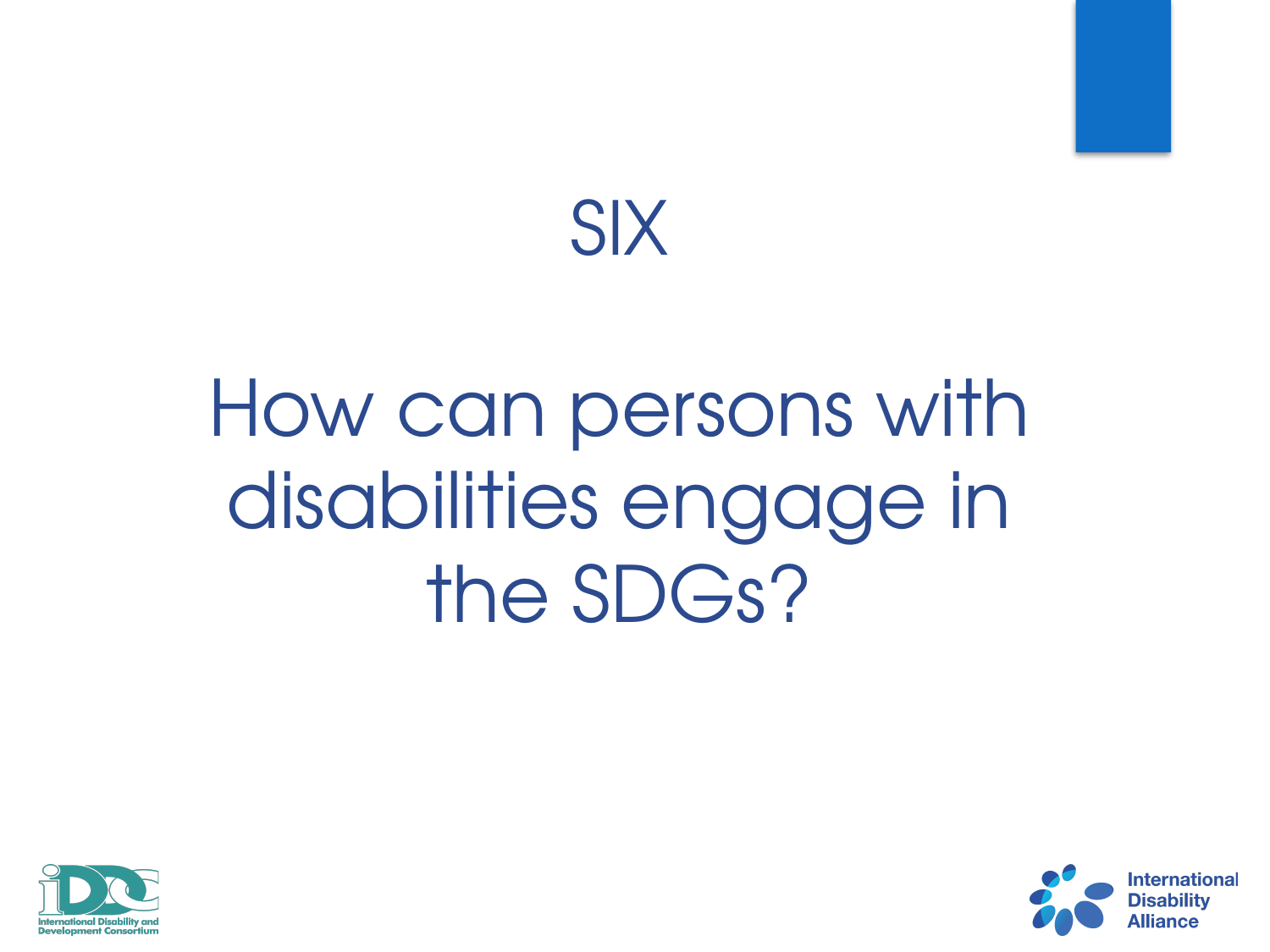

# SIX How can persons with disabilities engage in the SDGs?